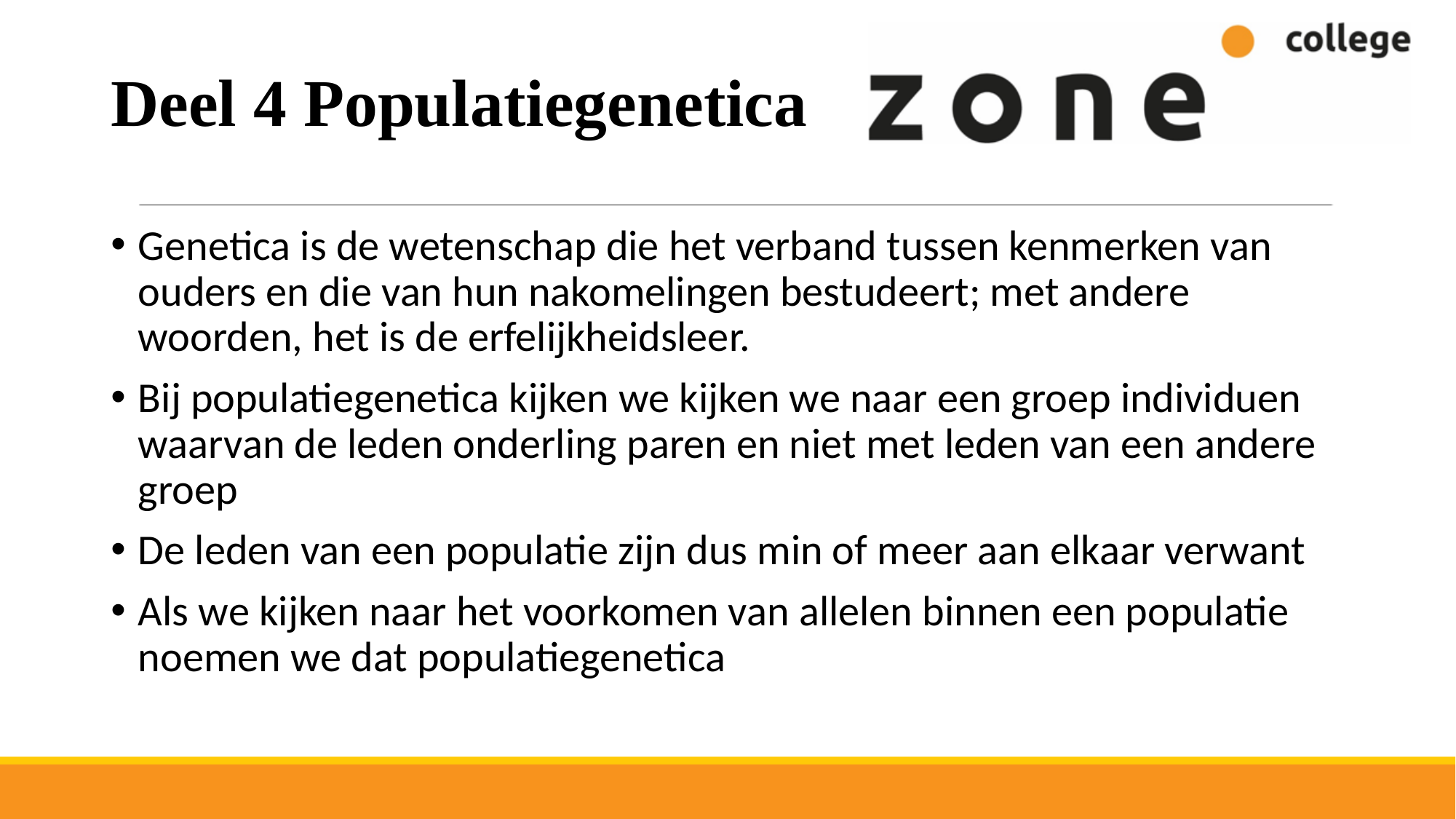

# Deel 4 Populatiegenetica
Genetica is de wetenschap die het verband tussen kenmerken van ouders en die van hun nakomelingen bestudeert; met andere woorden, het is de erfelijkheidsleer.
Bij populatiegenetica kijken we kijken we naar een groep individuen waarvan de leden onderling paren en niet met leden van een andere groep
De leden van een populatie zijn dus min of meer aan elkaar verwant
Als we kijken naar het voorkomen van allelen binnen een populatie noemen we dat populatiegenetica